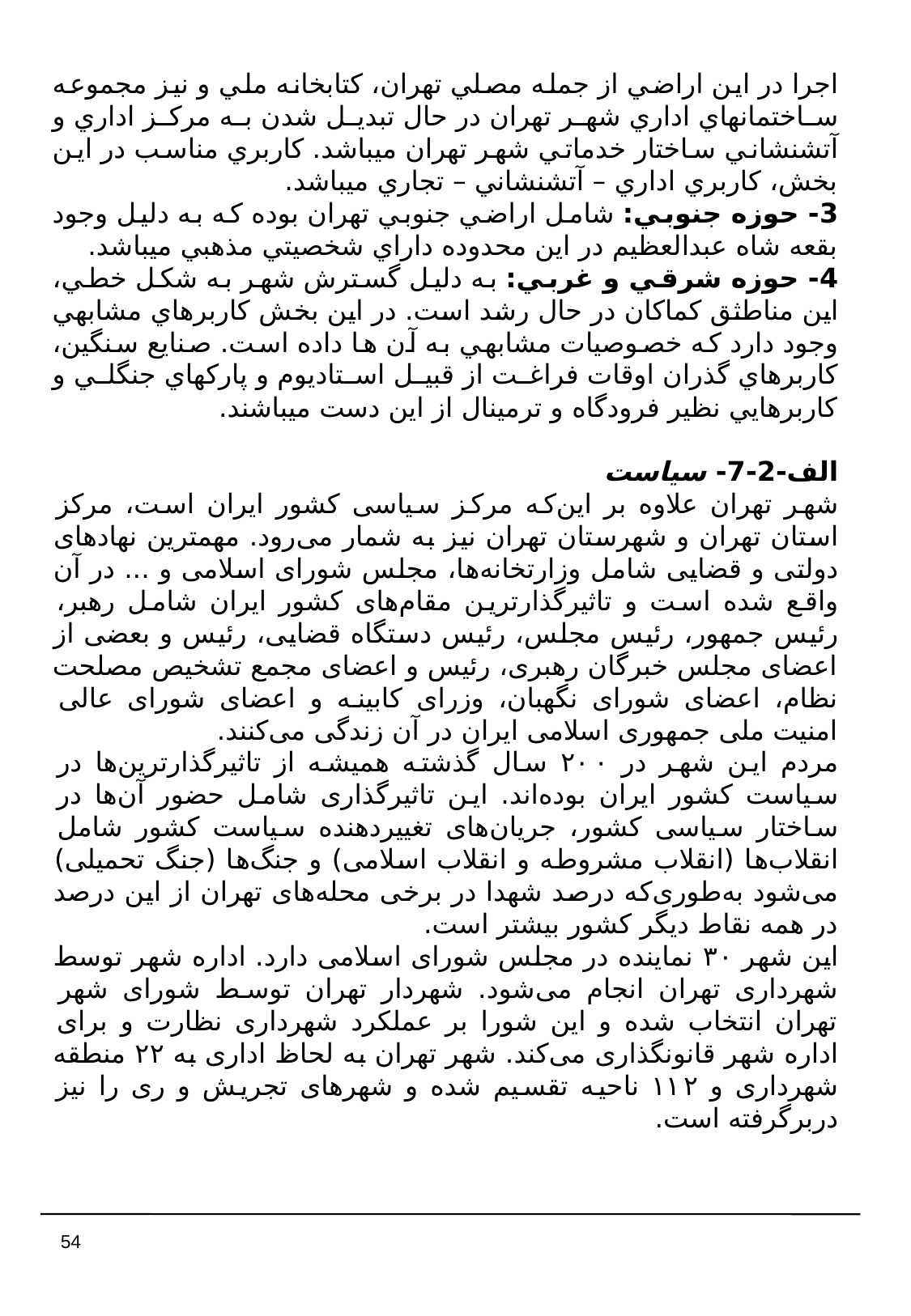

اجرا در اين اراضي از جمله مصلي تهران، کتابخانه ملي و نيز مجموعه ساختمان­هاي اداري شهر تهران در حال تبديل شدن به مرکز اداري و آتشنشاني ساختار خدماتي شهر تهران مي­باشد. کاربري مناسب در اين بخش، کاربري اداري – آتشنشاني – تجاري مي­باشد.
3- حوزه جنوبي: شامل اراضي جنوبي تهران بوده که به دليل وجود بقعه شاه عبدالعظيم در اين محدوده داراي شخصيتي مذهبي مي­باشد.
4- حوزه شرقي و غربي: به دليل گسترش شهر به شکل خطي، اين مناطثق کماکان در حال رشد است. در اين بخش کاربرهاي مشابهي وجود دارد که خصوصيات مشابهي به آن ها داده است. صنايع سنگين، کاربرهاي گذران اوقات فراغت از قبيل استاديوم و پارک­هاي جنگلي و کاربرهايي نظير فرودگاه و ترمينال از اين دست مي­باشند.

الف-2-7- سیاست
شهر تهران علاوه بر این‌که مرکز سیاسی کشور ایران است، مرکز استان تهران و شهرستان تهران نیز به شمار می‌رود. مهمترین نهادهای دولتی و قضایی شامل وزارتخانه‌ها، مجلس شورای اسلامی و ... در آن واقع شده است و تاثیرگذارترین مقام‌های کشور ایران شامل رهبر، رئیس جمهور، رئیس مجلس، رئیس دستگاه قضایی، رئیس و بعضی از اعضای مجلس خبرگان رهبری، رئیس و اعضای مجمع تشخیص مصلحت نظام، اعضای شورای نگهبان، وزرای کابینه و اعضای شورای عالی امنیت ملی جمهوری اسلامی ایران در آن زندگی می‌کنند.
مردم این شهر در ۲۰۰ سال گذشته همیشه از تاثیرگذارترین‌ها در سیاست کشور ایران بوده‌اند. این تاثیرگذاری شامل حضور آن‌ها در ساختار سیاسی کشور، جریان‌های تغییردهنده سیاست کشور شامل انقلاب‌ها (انقلاب مشروطه و انقلاب اسلامی) و جنگ‌ها (جنگ تحمیلی) می‌شود به‌طوری‌که درصد شهدا در برخی محله‌های تهران از این درصد در همه نقاط دیگر کشور بیشتر است.
این شهر ۳۰ نماینده در مجلس شورای اسلامی دارد. اداره شهر توسط شهرداری تهران انجام می‌شود. شهردار تهران توسط شورای شهر تهران انتخاب شده و این شورا بر عملکرد شهرداری نظارت و برای اداره شهر قانونگذاری می‌کند. شهر تهران به لحاظ اداری به ۲۲ منطقه شهرداری و ۱۱۲ ناحیه تقسیم شده و شهرهای تجریش و ری را نیز دربرگرفته است.

54